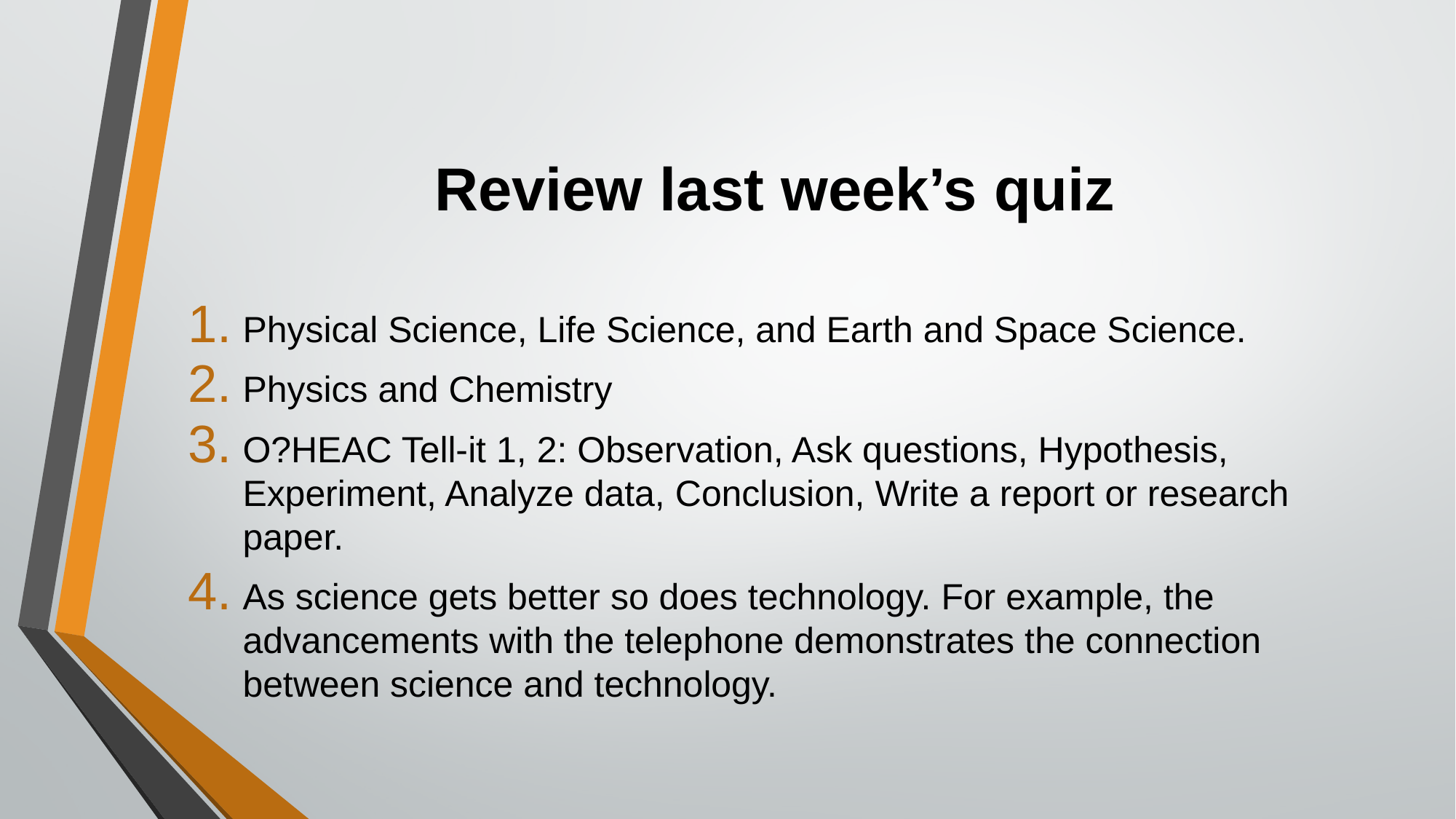

# Review last week’s quiz
Physical Science, Life Science, and Earth and Space Science.
Physics and Chemistry
O?HEAC Tell-it 1, 2: Observation, Ask questions, Hypothesis, Experiment, Analyze data, Conclusion, Write a report or research paper.
As science gets better so does technology. For example, the advancements with the telephone demonstrates the connection between science and technology.